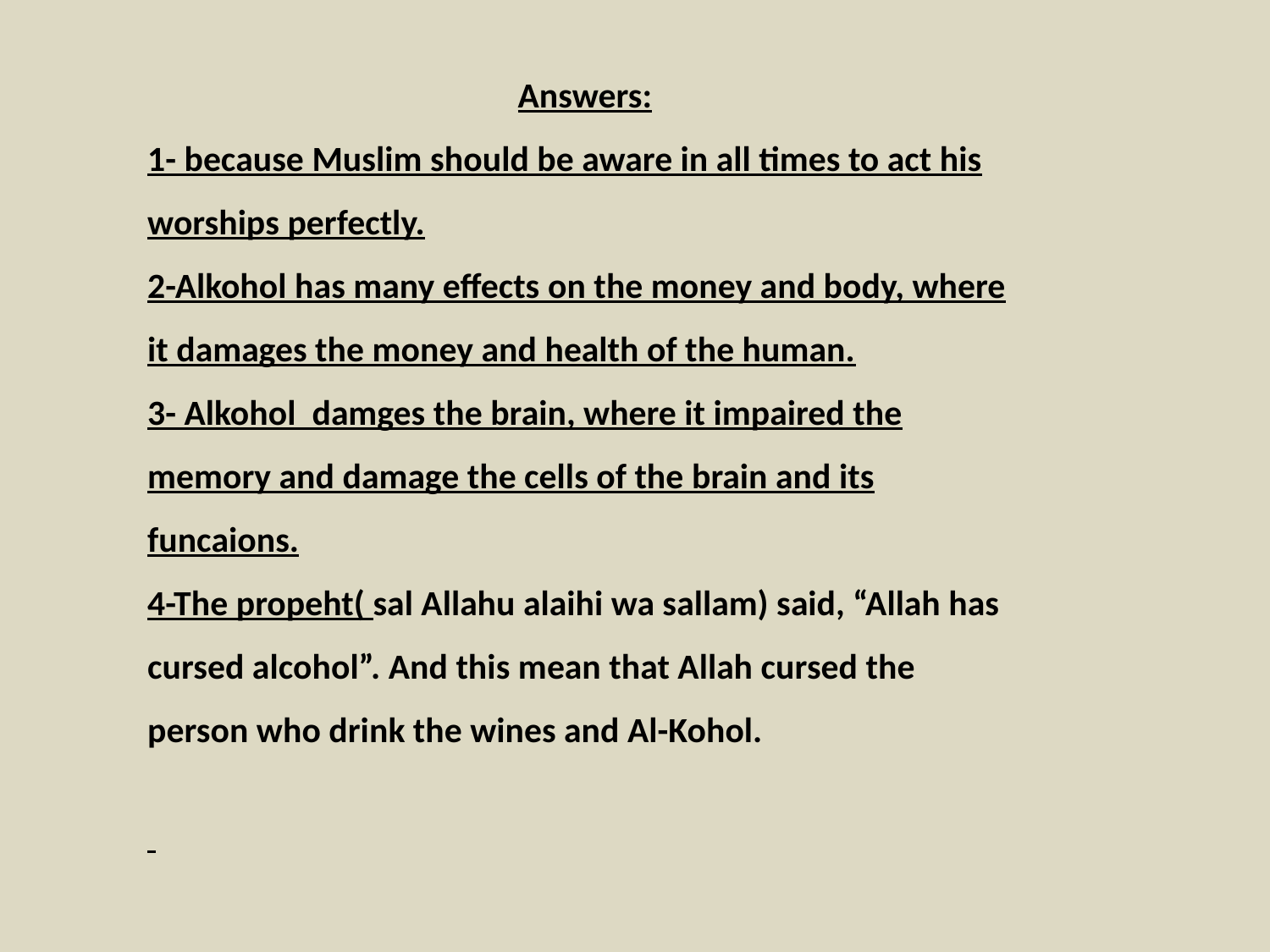

Answers:
1- because Muslim should be aware in all times to act his worships perfectly.
2-Alkohol has many effects on the money and body, where it damages the money and health of the human.
3- Alkohol  damges the brain, where it impaired the memory and damage the cells of the brain and its funcaions.
4-The propeht( sal Allahu alaihi wa sallam) said, “Allah has cursed alcohol”. And this mean that Allah cursed the person who drink the wines and Al-Kohol.